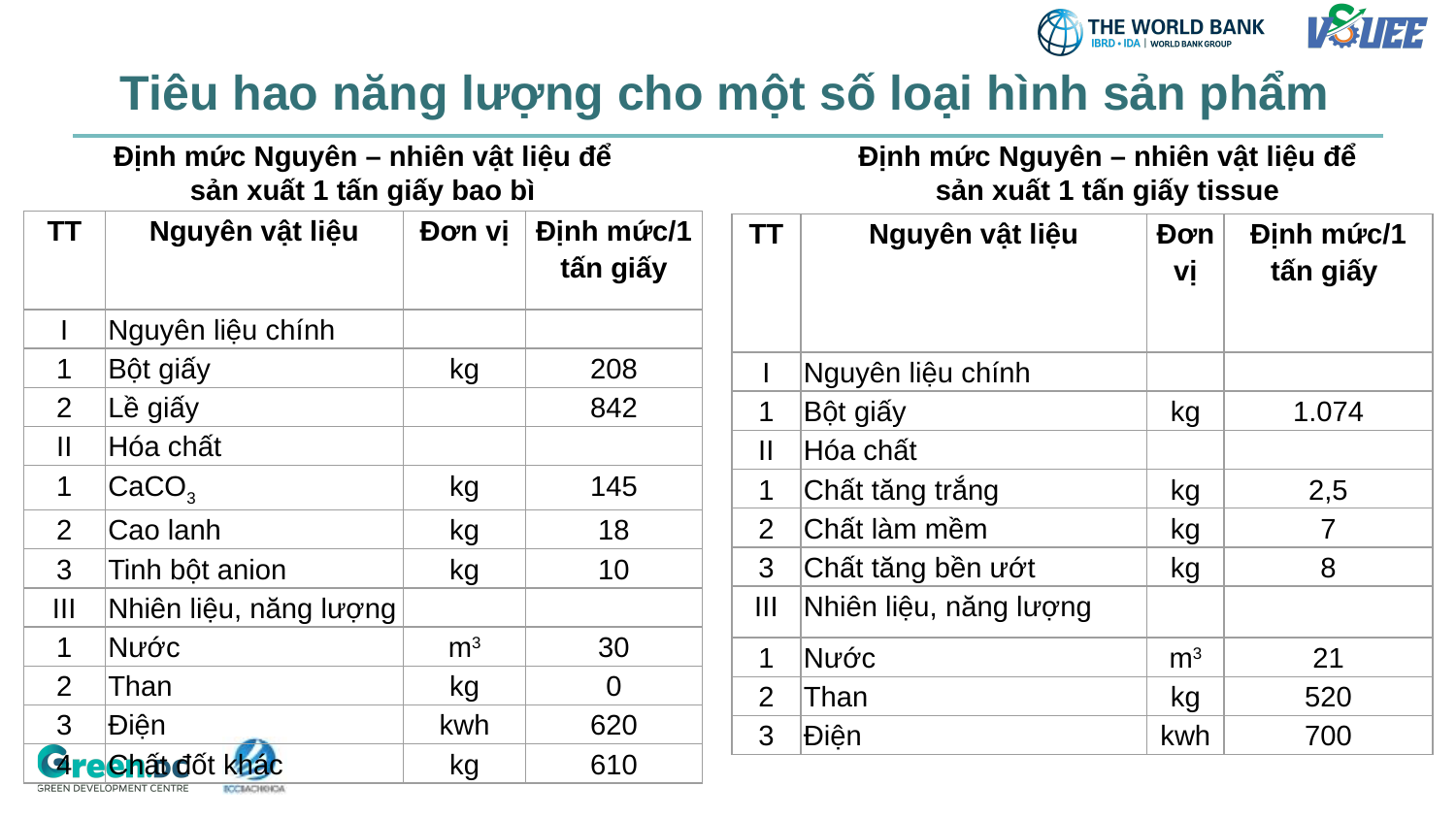

Tiêu hao năng lượng cho một số loại hình sản phẩm
Định mức Nguyên – nhiên vật liệu để sản xuất 1 tấn giấy bao bì
Định mức Nguyên – nhiên vật liệu để sản xuất 1 tấn giấy tissue
| TT | Nguyên vật liệu | Đơn vị | Định mức/1 tấn giấy |
| --- | --- | --- | --- |
| I | Nguyên liệu chính |  |  |
| 1 | Bột giấy | kg | 208 |
| 2 | Lề giấy |  | 842 |
| II | Hóa chất |  |  |
| 1 | CaCO3 | kg | 145 |
| 2 | Cao lanh | kg | 18 |
| 3 | Tinh bột anion | kg | 10 |
| III | Nhiên liệu, năng lượng |  |  |
| 1 | Nước | m3 | 30 |
| 2 | Than | kg | 0 |
| 3 | Điện | kwh | 620 |
| 4 | Chất đốt khác | kg | 610 |
| TT | Nguyên vật liệu | Đơn vị | Định mức/1 tấn giấy |
| --- | --- | --- | --- |
| I | Nguyên liệu chính |  |  |
| 1 | Bột giấy | kg | 1.074 |
| II | Hóa chất |  |  |
| 1 | Chất tăng trắng | kg | 2,5 |
| 2 | Chất làm mềm | kg | 7 |
| 3 | Chất tăng bền ướt | kg | 8 |
| III | Nhiên liệu, năng lượng |  |  |
| 1 | Nước | m3 | 21 |
| 2 | Than | kg | 520 |
| 3 | Điện | kwh | 700 |